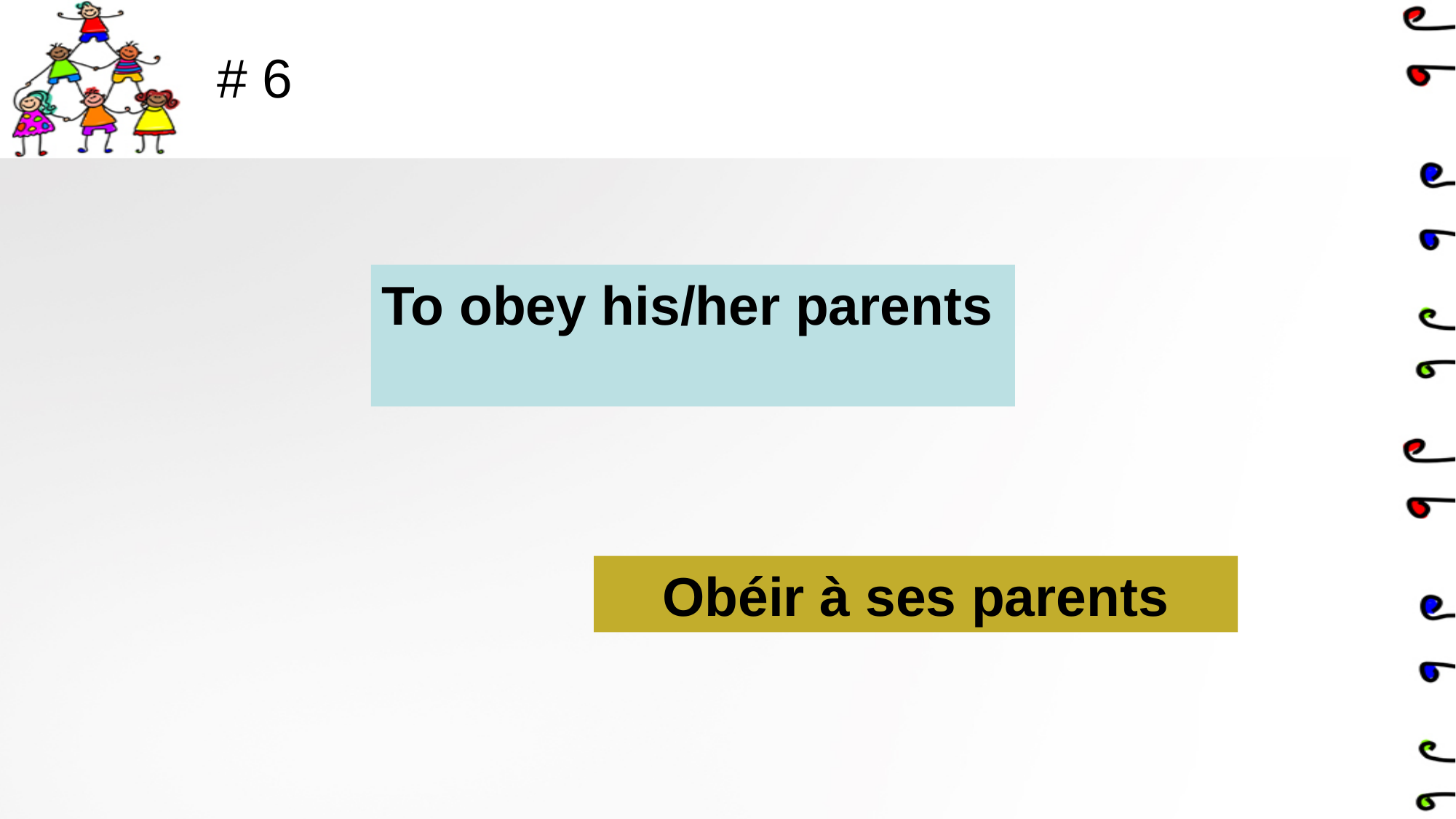

# # 6
To obey his/her parents

Obéir à ses parents